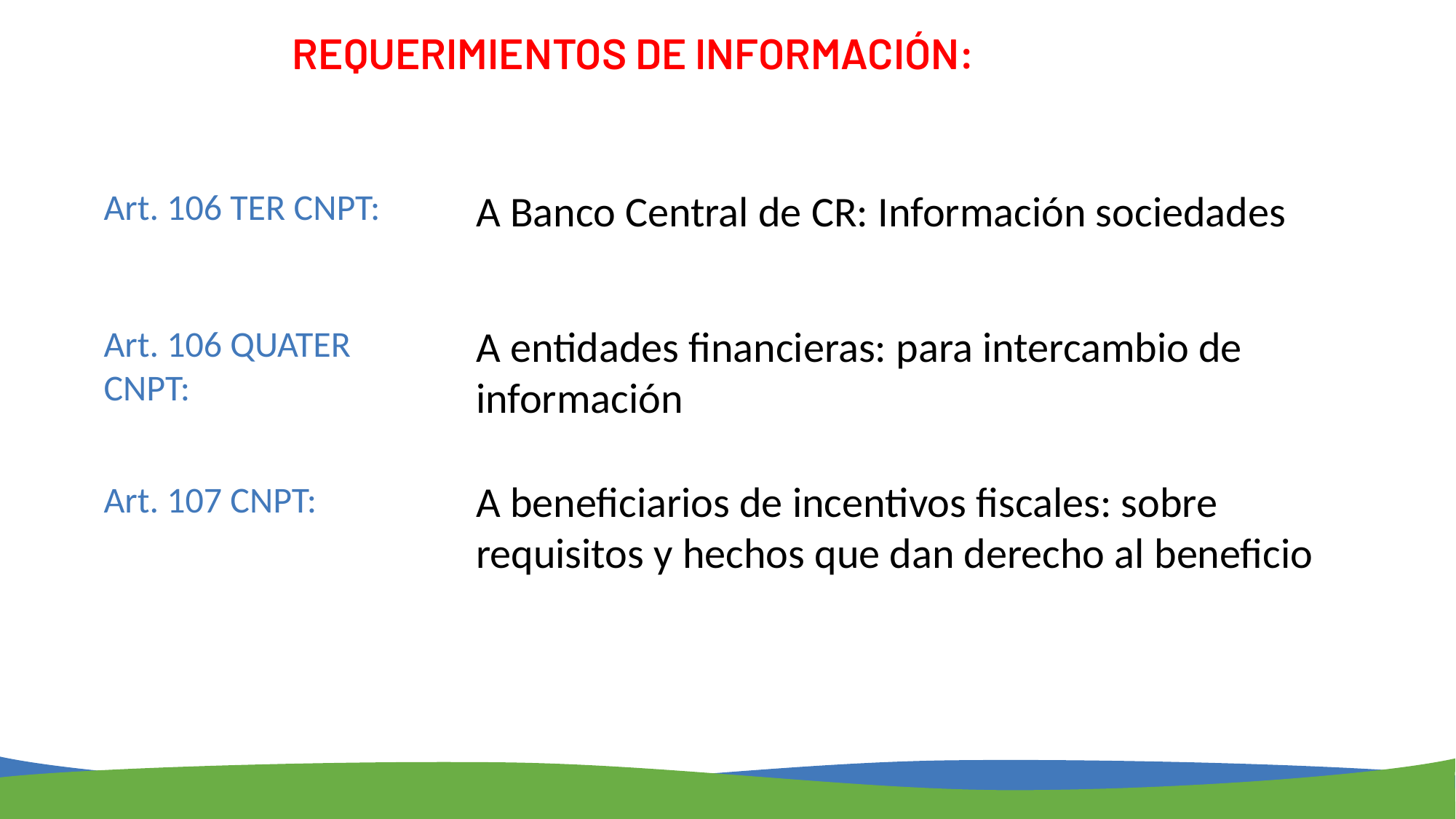

REQUERIMIENTOS DE INFORMACIÓN:
Art. 106 TER CNPT:
A Banco Central de CR: Información sociedades
A entidades financieras: para intercambio de información
Art. 106 QUATER CNPT:
A beneficiarios de incentivos fiscales: sobre requisitos y hechos que dan derecho al beneficio
Art. 107 CNPT: